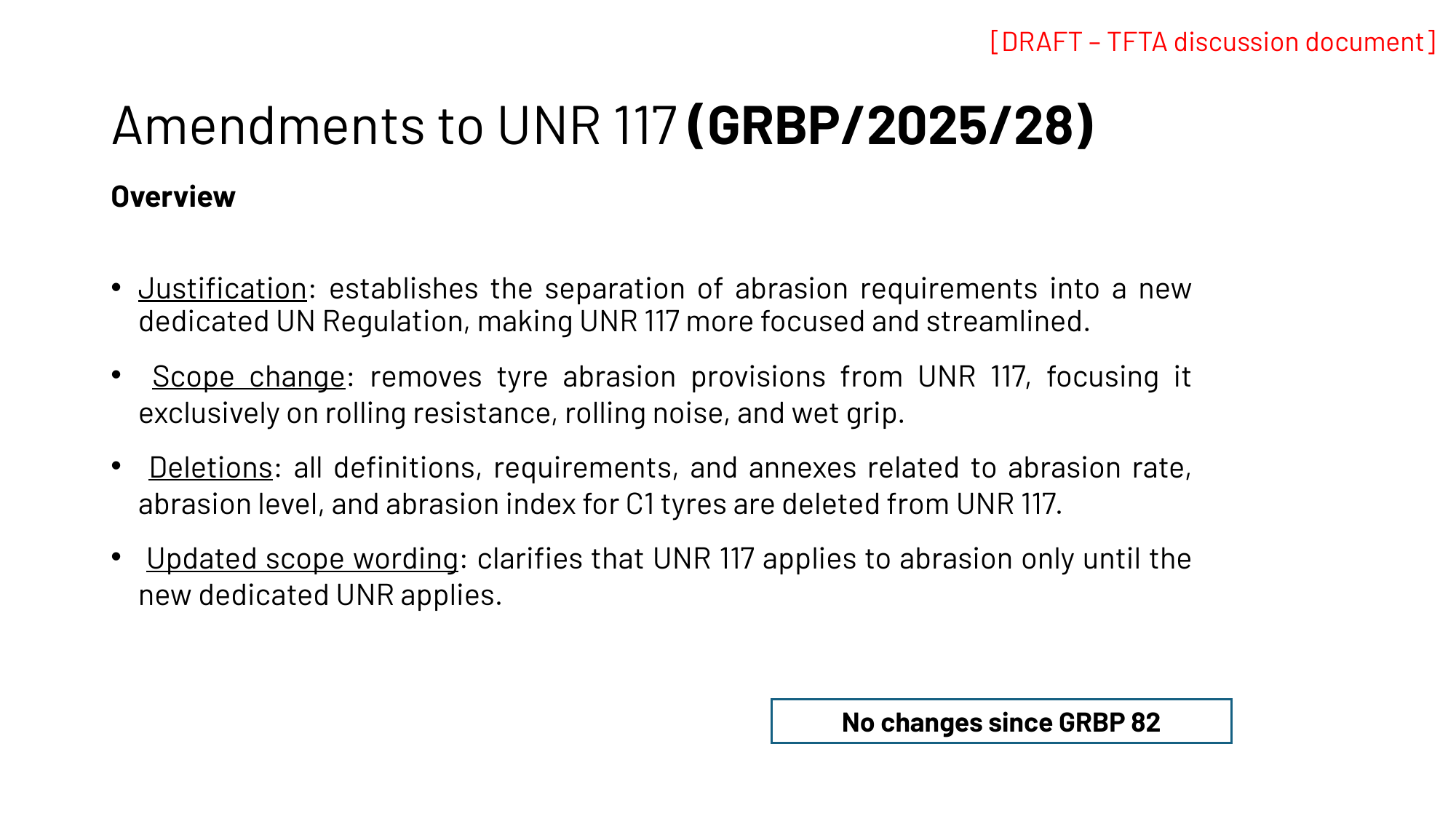

[DRAFT – TFTA discussion document]
# Amendments to UNR 117 (GRBP/2025/28)
Overview

Justification: establishes the separation of abrasion requirements into a new dedicated UN Regulation, making UNR 117 more focused and streamlined.
 Scope change: removes tyre abrasion provisions from UNR 117, focusing it exclusively on rolling resistance, rolling noise, and wet grip.
 Deletions: all definitions, requirements, and annexes related to abrasion rate, abrasion level, and abrasion index for C1 tyres are deleted from UNR 117.
 Updated scope wording: clarifies that UNR 117 applies to abrasion only until the new dedicated UNR applies.

No changes since GRBP 82